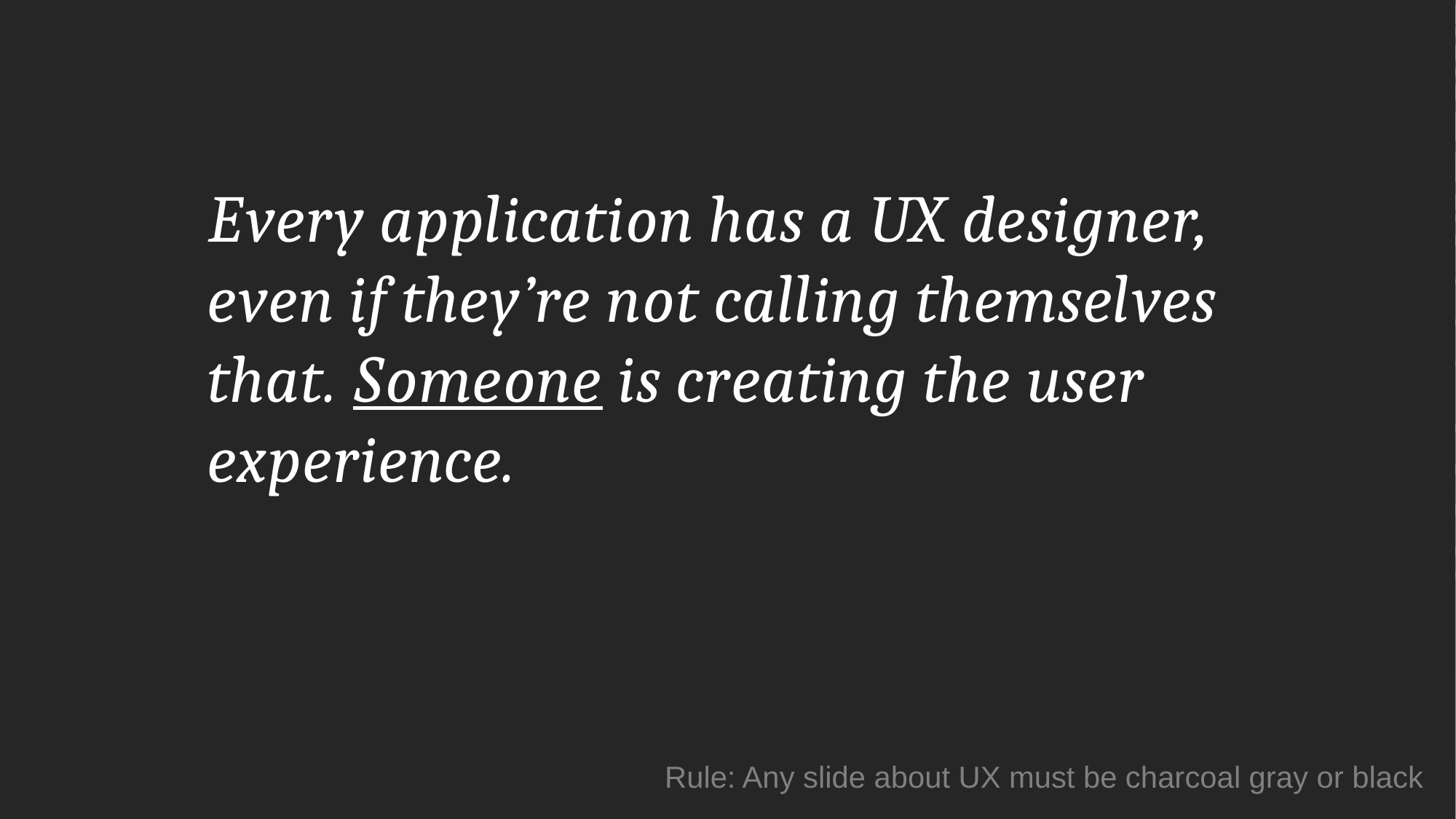

Every application has a UX designer, even if they’re not calling themselves that. Someone is creating the user experience.
Rule: Any slide about UX must be charcoal gray or black